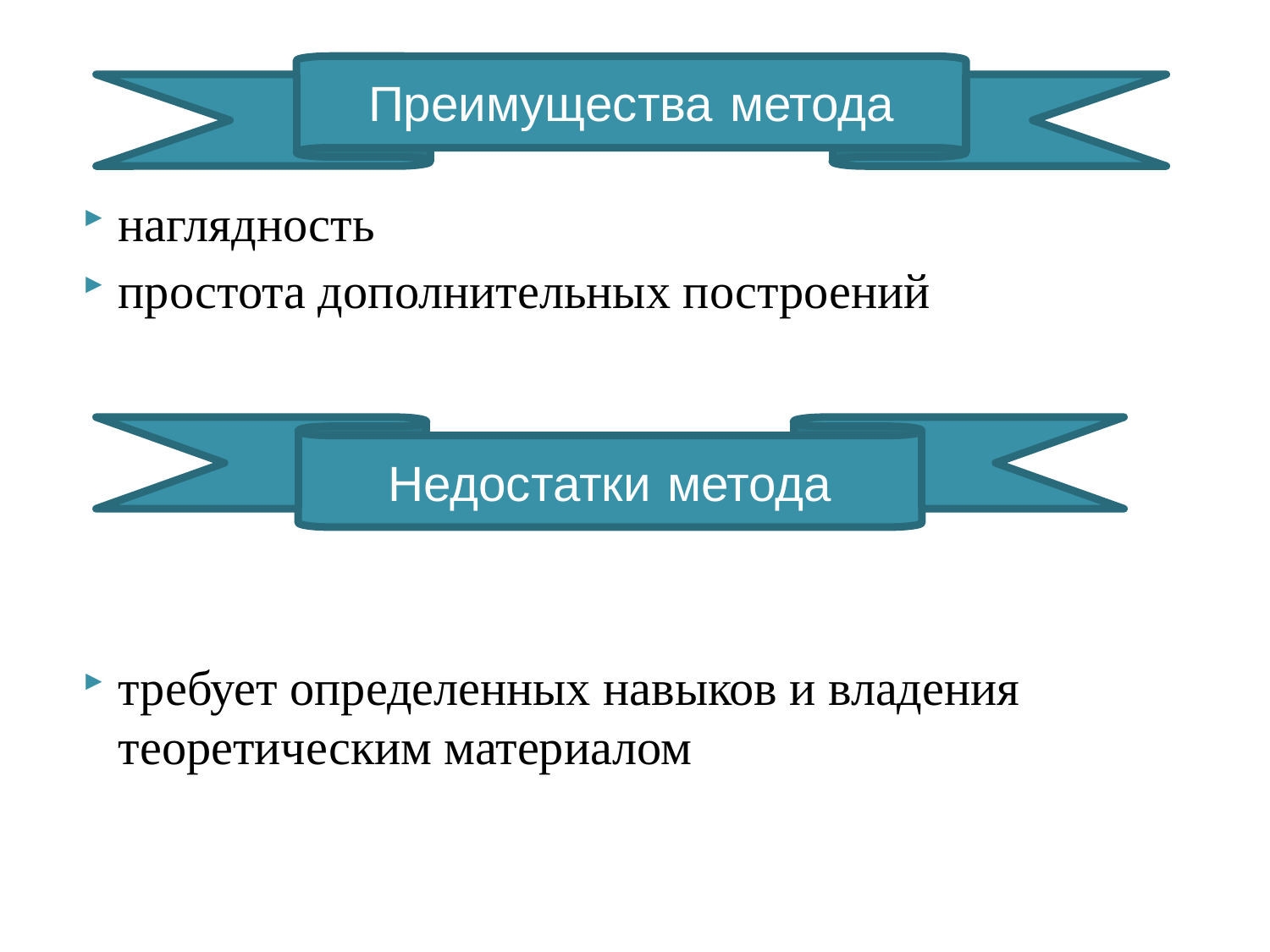

Преимущества метода
наглядность
простота дополнительных построений

требует определенных навыков и владения теоретическим материалом

Недостатки метода